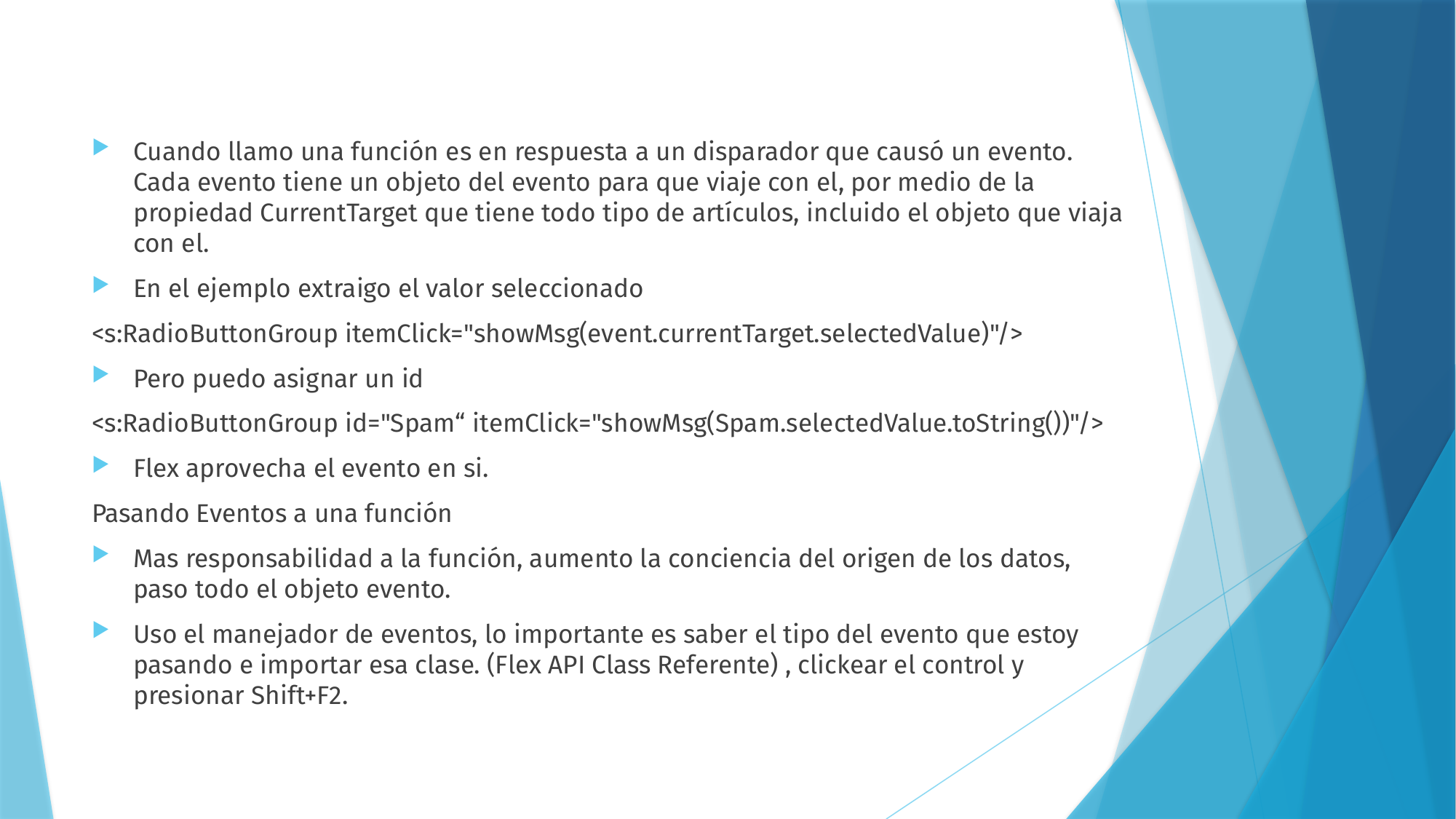

Cuando llamo una función es en respuesta a un disparador que causó un evento. Cada evento tiene un objeto del evento para que viaje con el, por medio de la propiedad CurrentTarget que tiene todo tipo de artículos, incluido el objeto que viaja con el.
En el ejemplo extraigo el valor seleccionado
<s:RadioButtonGroup itemClick="showMsg(event.currentTarget.selectedValue)"/>
Pero puedo asignar un id
<s:RadioButtonGroup id="Spam“ itemClick="showMsg(Spam.selectedValue.toString())"/>
Flex aprovecha el evento en si.
Pasando Eventos a una función
Mas responsabilidad a la función, aumento la conciencia del origen de los datos, paso todo el objeto evento.
Uso el manejador de eventos, lo importante es saber el tipo del evento que estoy pasando e importar esa clase. (Flex API Class Referente) , clickear el control y presionar Shift+F2.